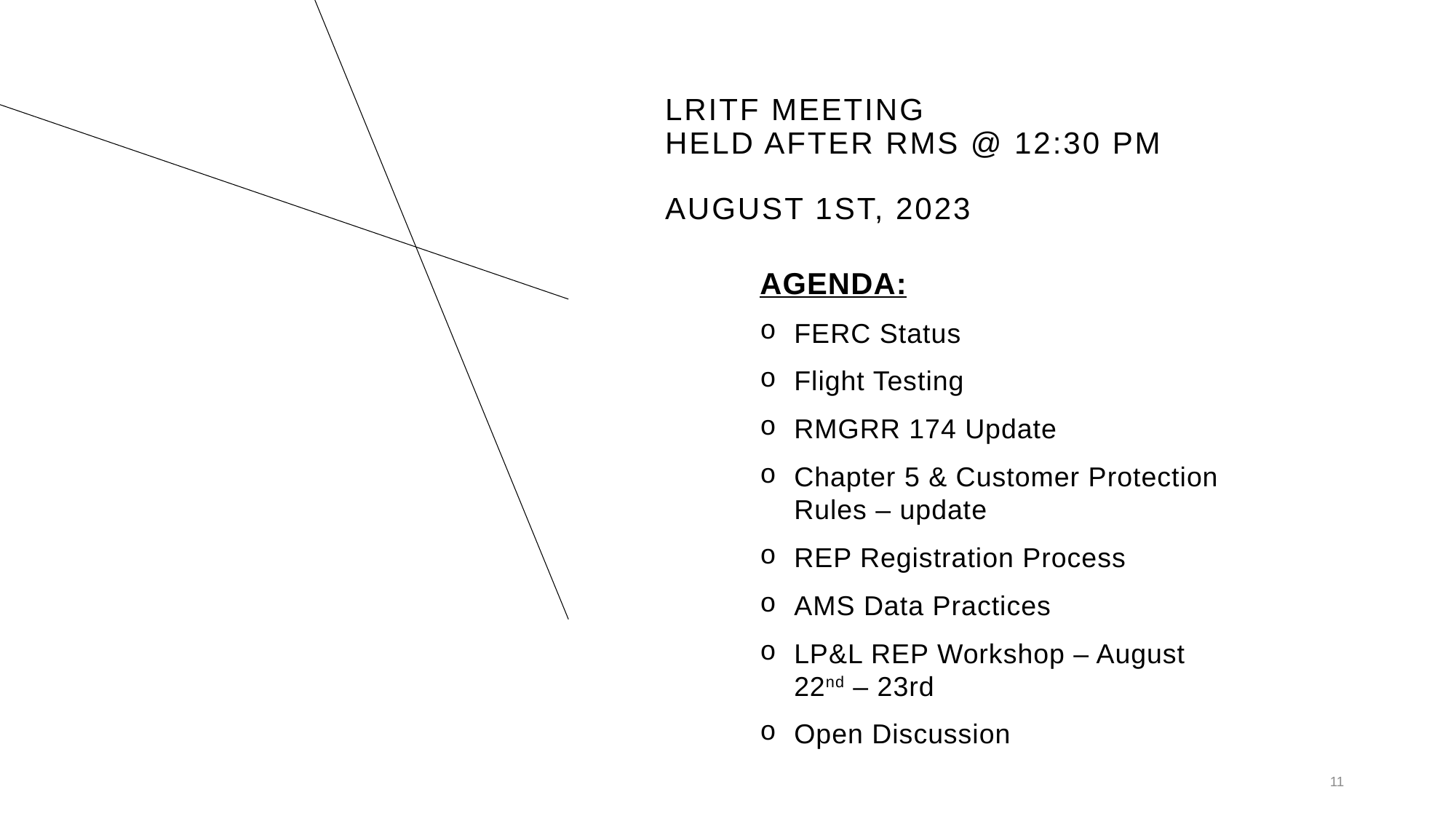

# Lritf meeting Held after RMS @ 12:30 PM August 1st, 2023
AGENDA:
FERC Status
Flight Testing
RMGRR 174 Update
Chapter 5 & Customer Protection Rules – update
REP Registration Process
AMS Data Practices
LP&L REP Workshop – August 22nd – 23rd
Open Discussion
11